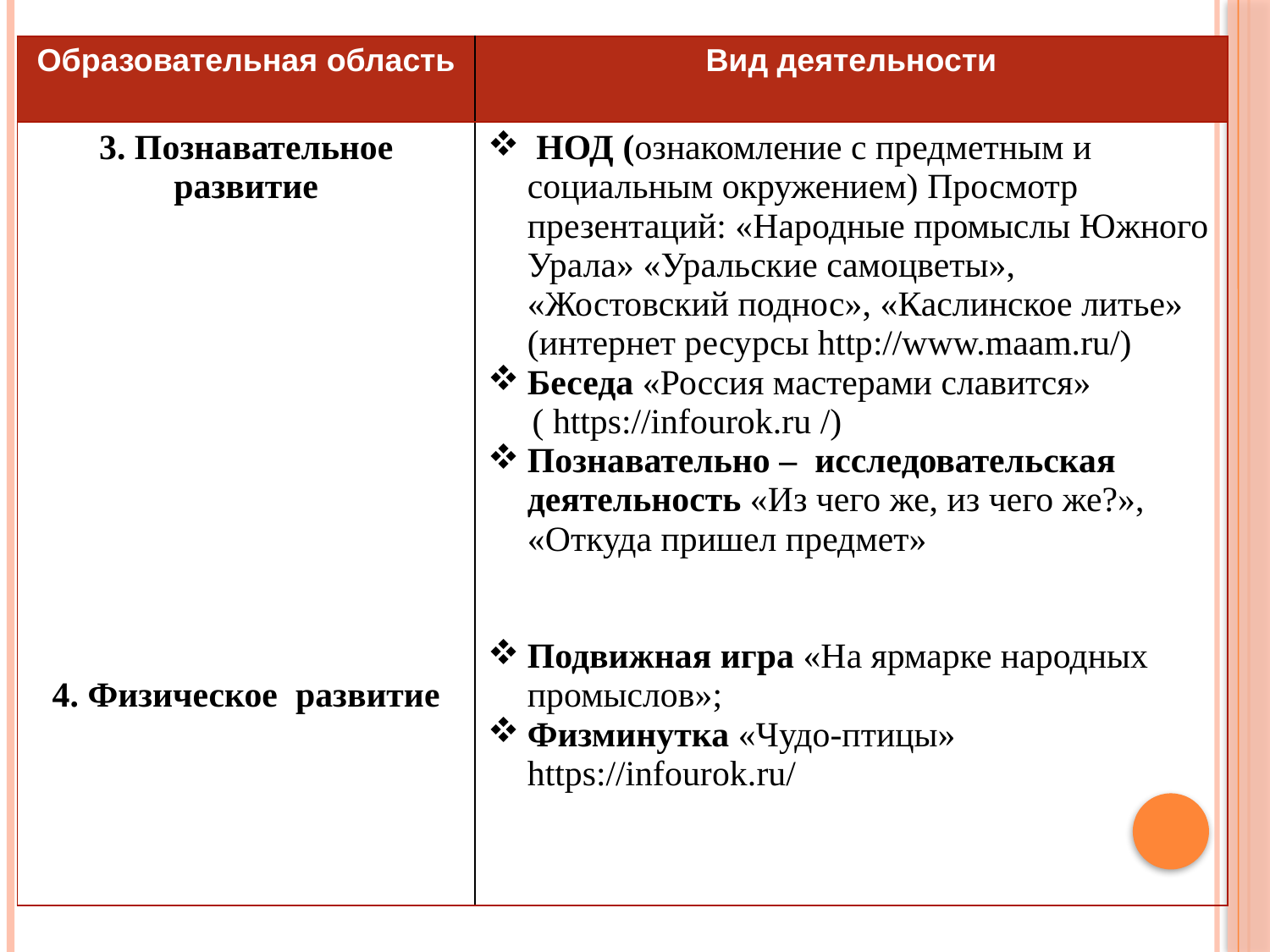

| Образовательная область | Вид деятельности |
| --- | --- |
| 3. Познавательное развитие 4. Физическое развитие | НОД (ознакомление с предметным и социальным окружением) Просмотр презентаций: «Народные промыслы Южного Урала» «Уральские самоцветы», «Жостовский поднос», «Каслинское литье» (интернет ресурсы http://www.maam.ru/) Беседа «Россия мастерами славится» ( https://infourok.ru /) Познавательно – исследовательская деятельность «Из чего же, из чего же?», «Откуда пришел предмет» Подвижная игра «На ярмарке народных промыслов»; Физминутка «Чудо-птицы» https://infourok.ru/ |